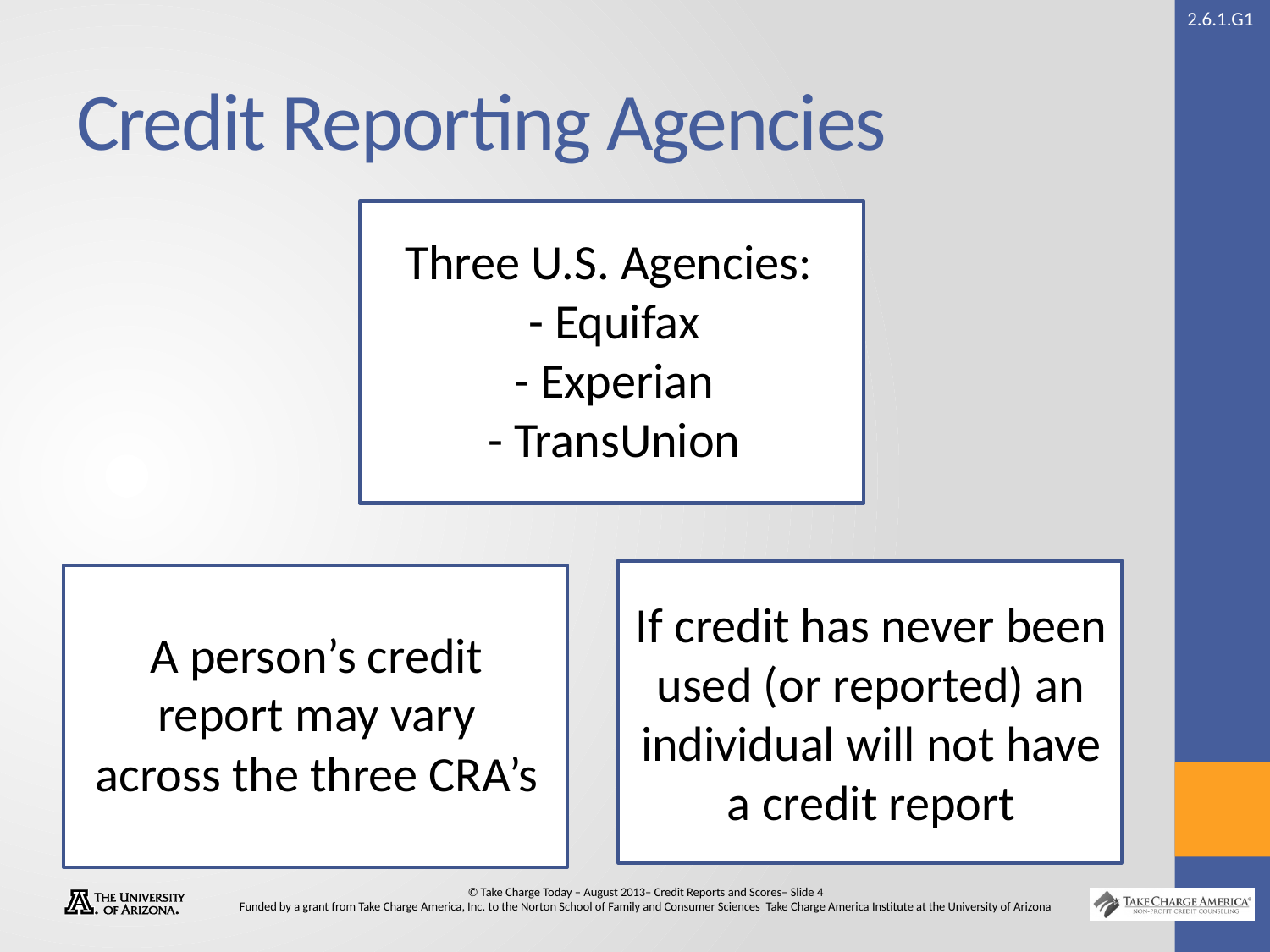

# Credit Reporting Agencies

Three U.S. Agencies:
 - Equifax
 - Experian
 - TransUnion
If credit has never been used (or reported) an individual will not have a credit report
A person’s credit report may vary across the three CRA’s